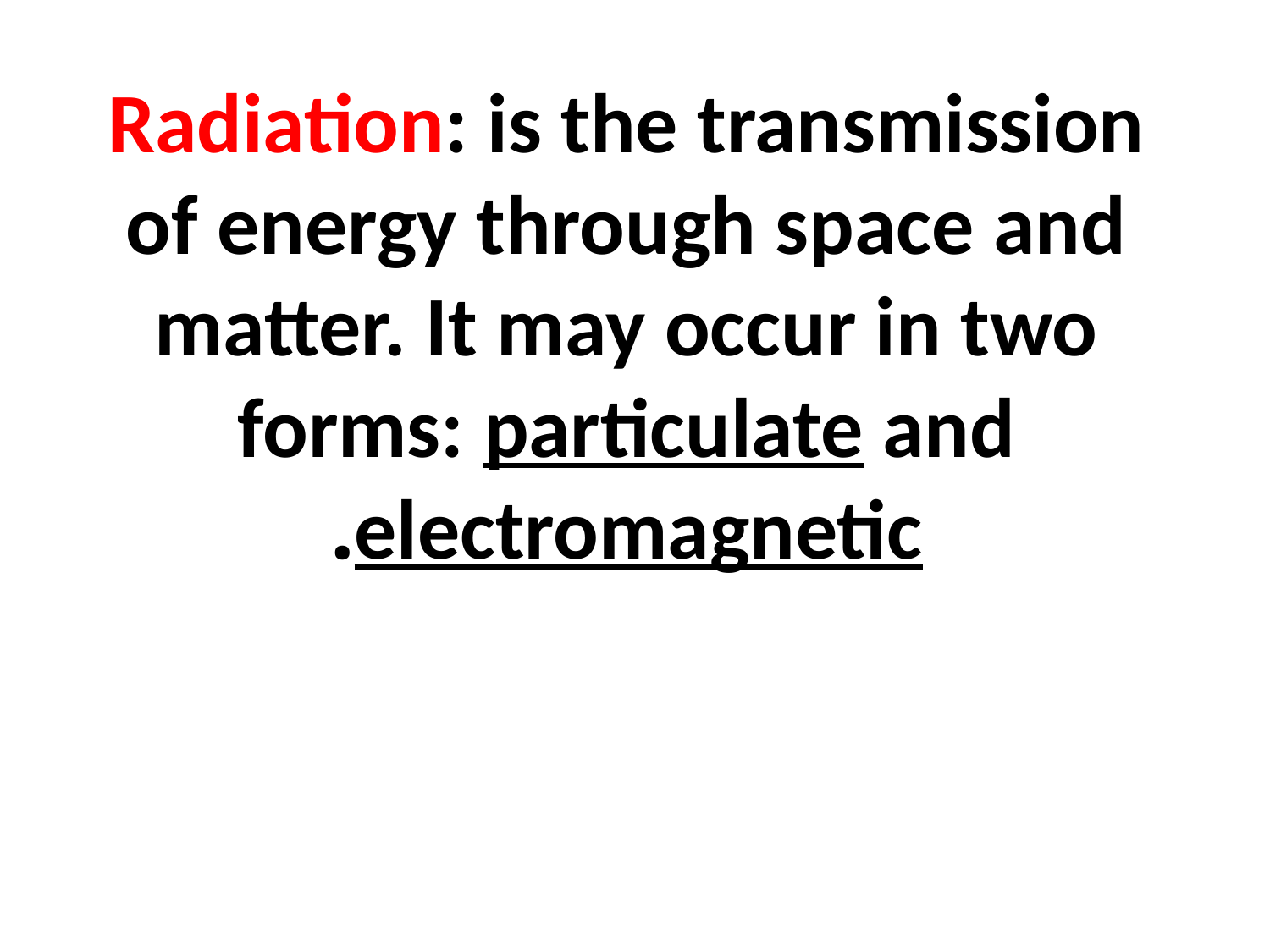

# Radiation: is the transmission of energy through space and matter. It may occur in two forms: particulate and electromagnetic.